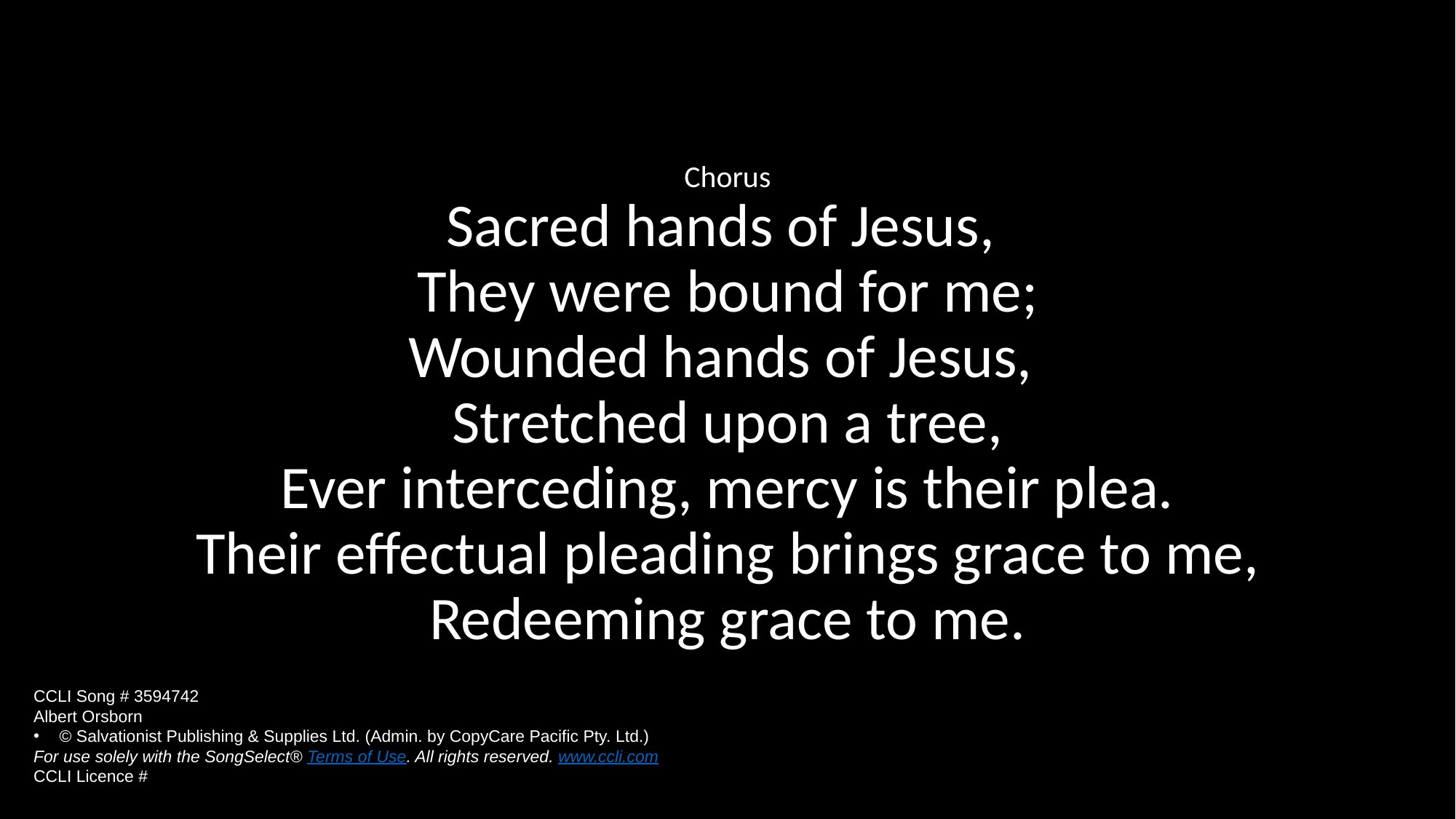

Chorus
Sacred hands of Jesus,
They were bound for me;
Wounded hands of Jesus,
Stretched upon a tree,
Ever interceding, mercy is their plea.
Their effectual pleading brings grace to me,
Redeeming grace to me.

CCLI Song # 3594742
Albert Orsborn
© Salvationist Publishing & Supplies Ltd. (Admin. by CopyCare Pacific Pty. Ltd.)
For use solely with the SongSelect® Terms of Use. All rights reserved. www.ccli.com
CCLI Licence #